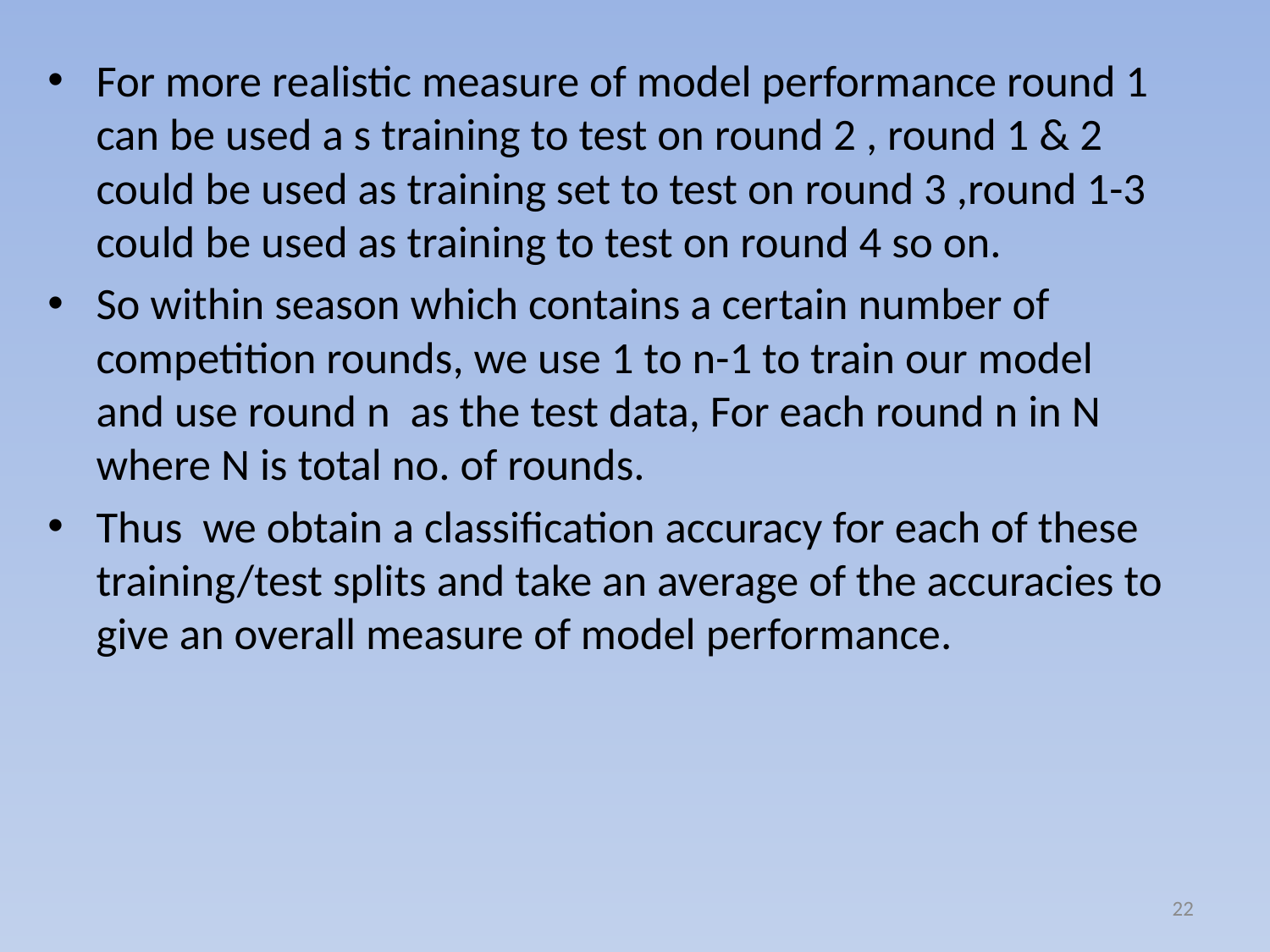

For more realistic measure of model performance round 1 can be used a s training to test on round 2 , round 1 & 2 could be used as training set to test on round 3 ,round 1-3 could be used as training to test on round 4 so on.
So within season which contains a certain number of competition rounds, we use 1 to n-1 to train our model and use round n  as the test data, For each round n in N where N is total no. of rounds.
Thus  we obtain a classification accuracy for each of these training/test splits and take an average of the accuracies to give an overall measure of model performance.
22